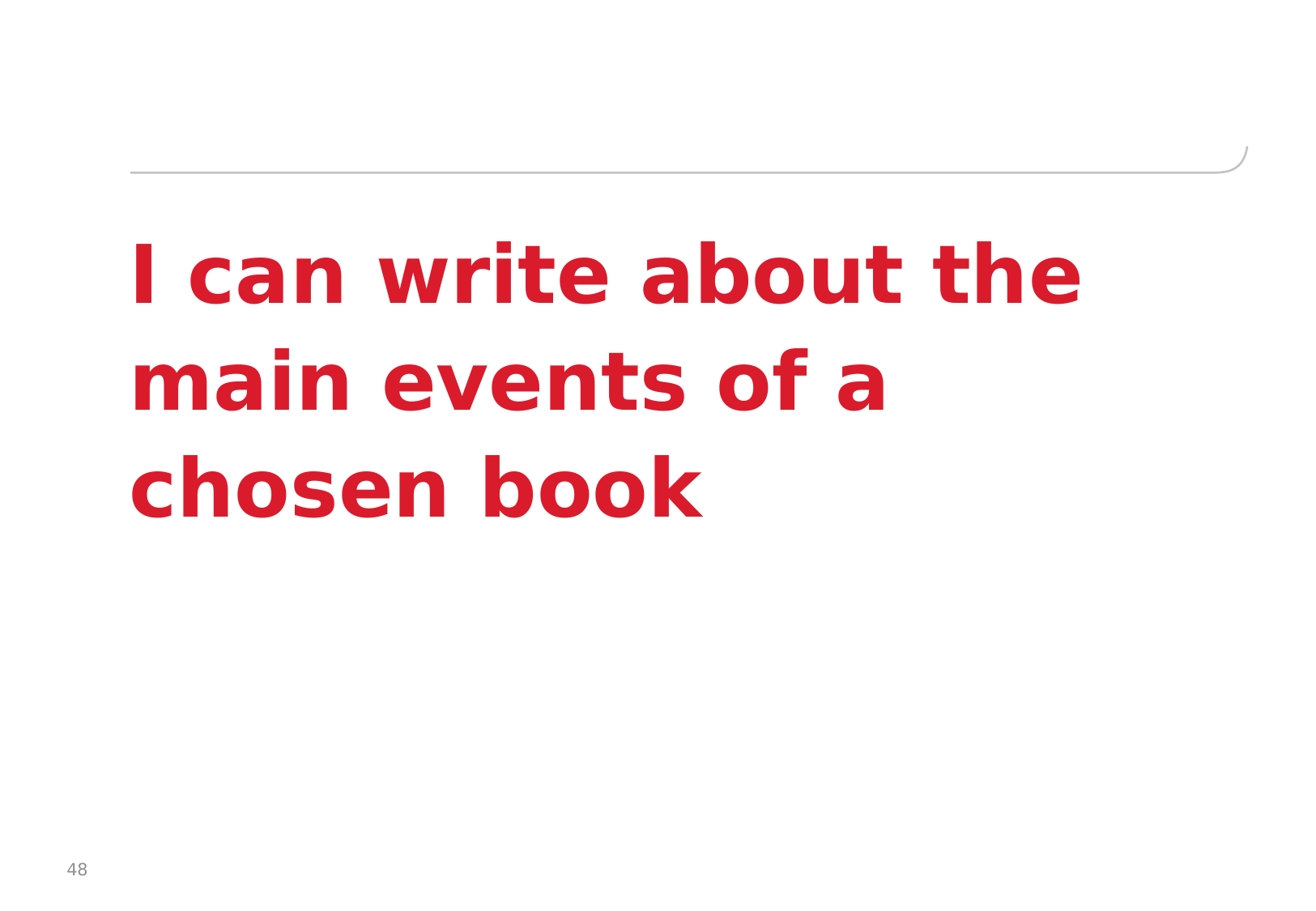

#
I can write about the main events of a chosen book
48